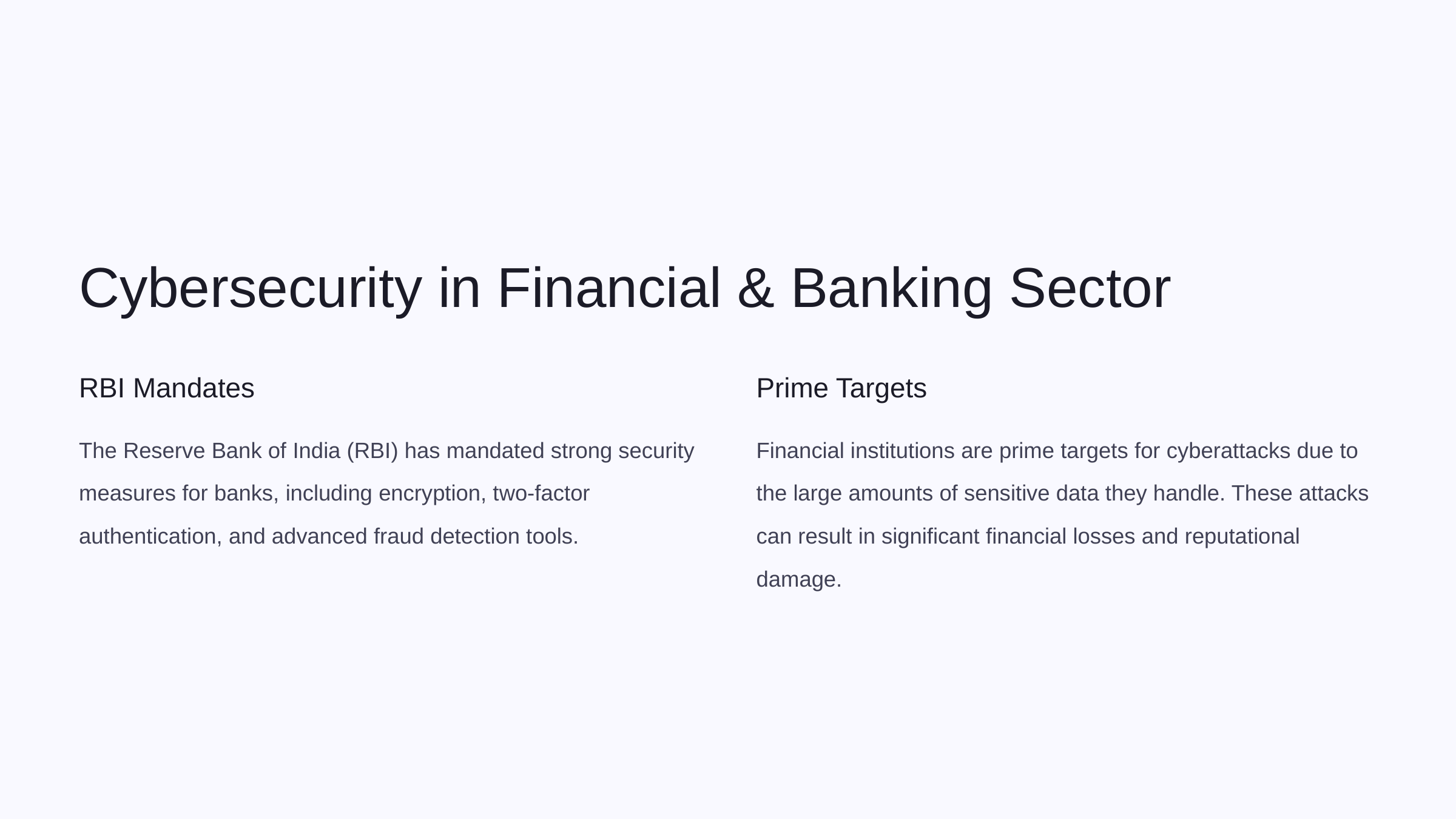

Cybersecurity in Financial & Banking Sector
RBI Mandates
Prime Targets
The Reserve Bank of India (RBI) has mandated strong security measures for banks, including encryption, two-factor authentication, and advanced fraud detection tools.
Financial institutions are prime targets for cyberattacks due to the large amounts of sensitive data they handle. These attacks can result in significant financial losses and reputational damage.